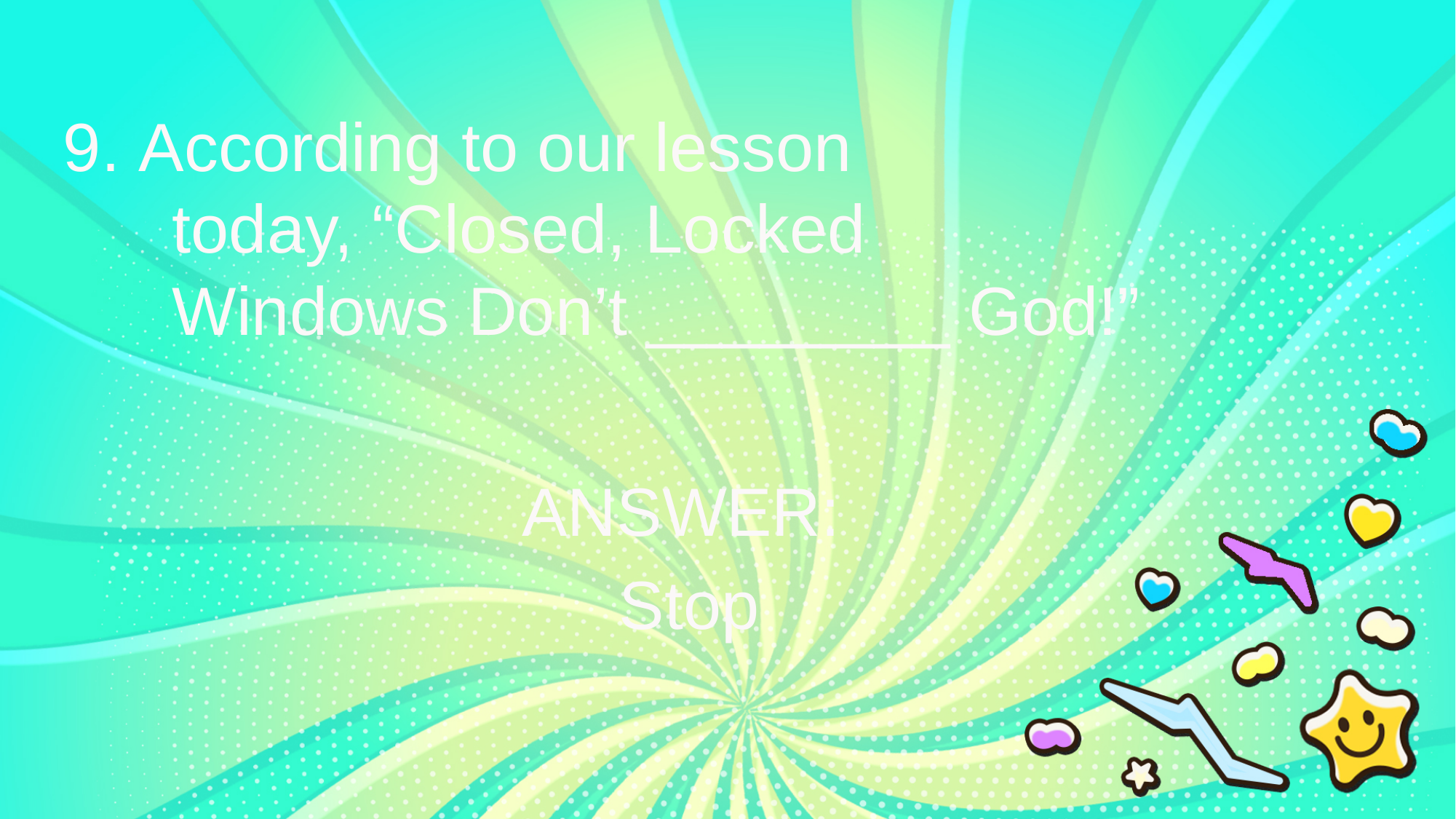

9. According to our lesson
	today, “Closed, Locked
	Windows Don’t ________ God!”
ANSWER:
Stop